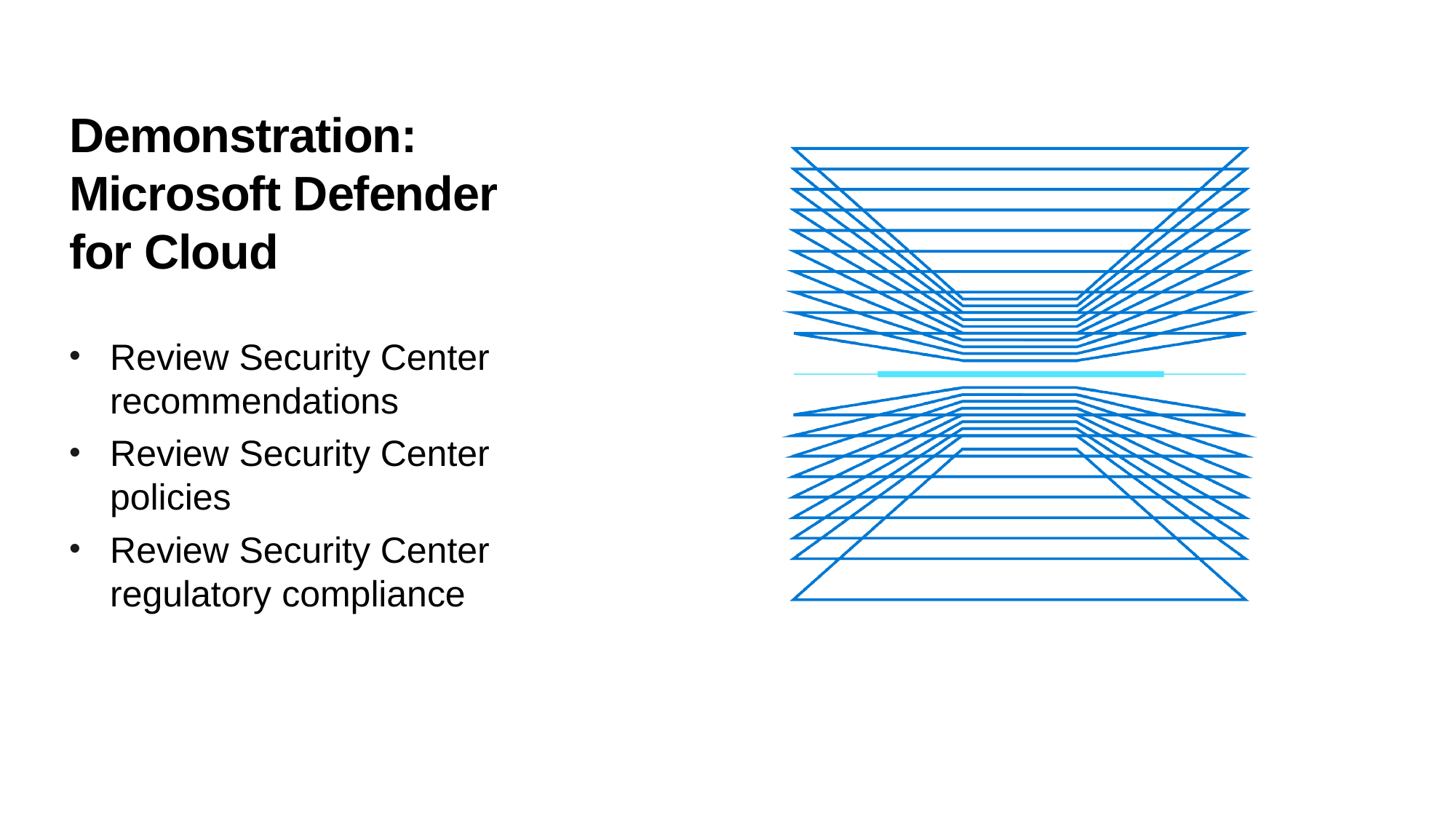

# Demonstration: Microsoft Defender for Cloud
Review Security Center recommendations
Review Security Center policies
Review Security Center regulatory compliance